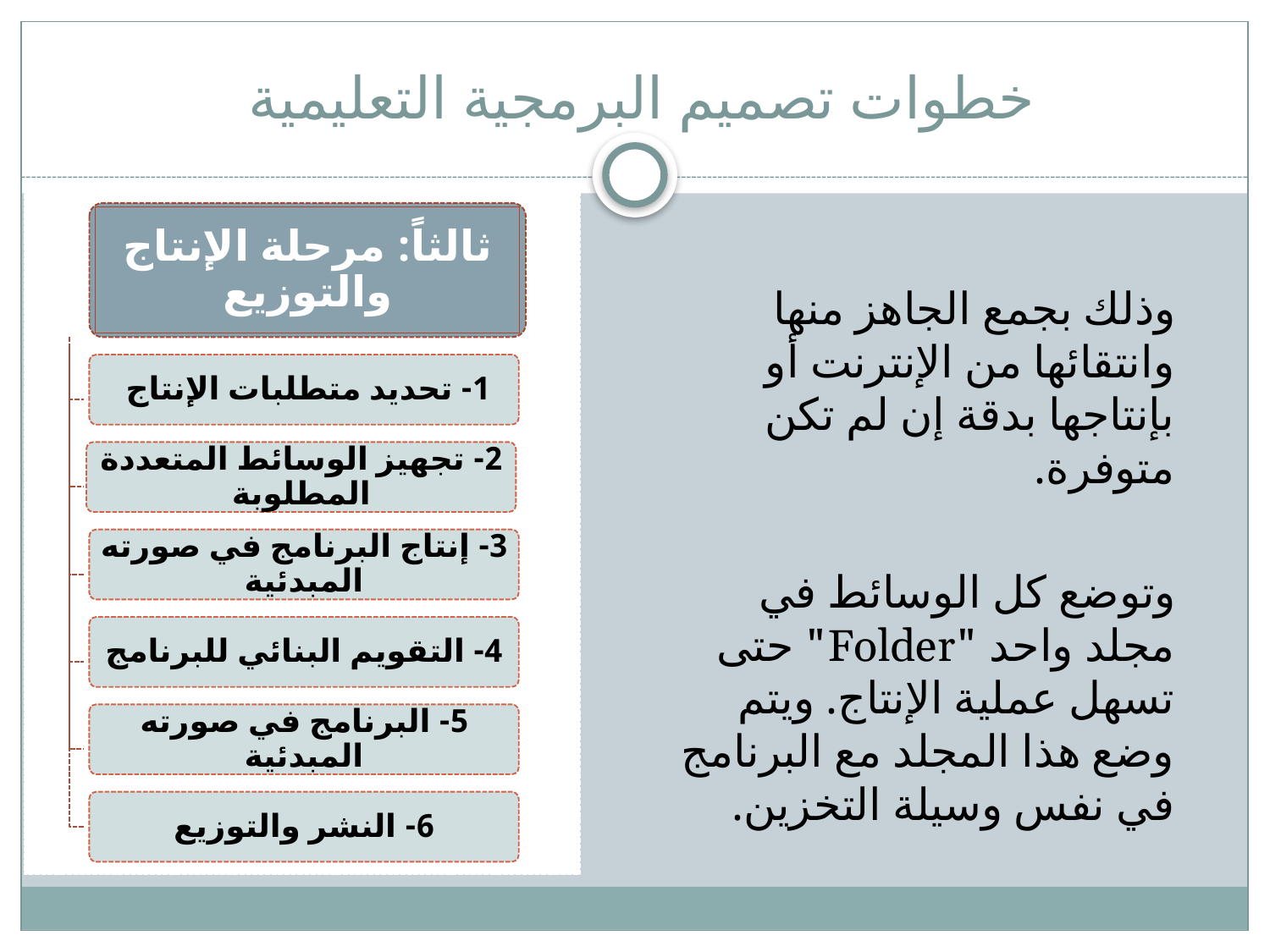

# خطوات تصميم البرمجية التعليمية

ثالثاً: مرحلة الإنتاج والتوزيع

   وذلك بجمع الجاهز منها وانتقائها من الإنترنت أو بإنتاجها بدقة إن لم تكن متوفرة.

   وتوضع كل الوسائط في مجلد واحد "Folder" حتى تسهل عملية الإنتاج. ويتم وضع هذا المجلد مع البرنامج في نفس وسيلة التخزين.

1- تحديد متطلبات الإنتاج

2- تجهيز الوسائط المتعددة المطلوبة

3- إنتاج البرنامج في صورته المبدئية

4- التقويم البنائي للبرنامج

5- البرنامج في صورته المبدئية

6- النشر والتوزيع